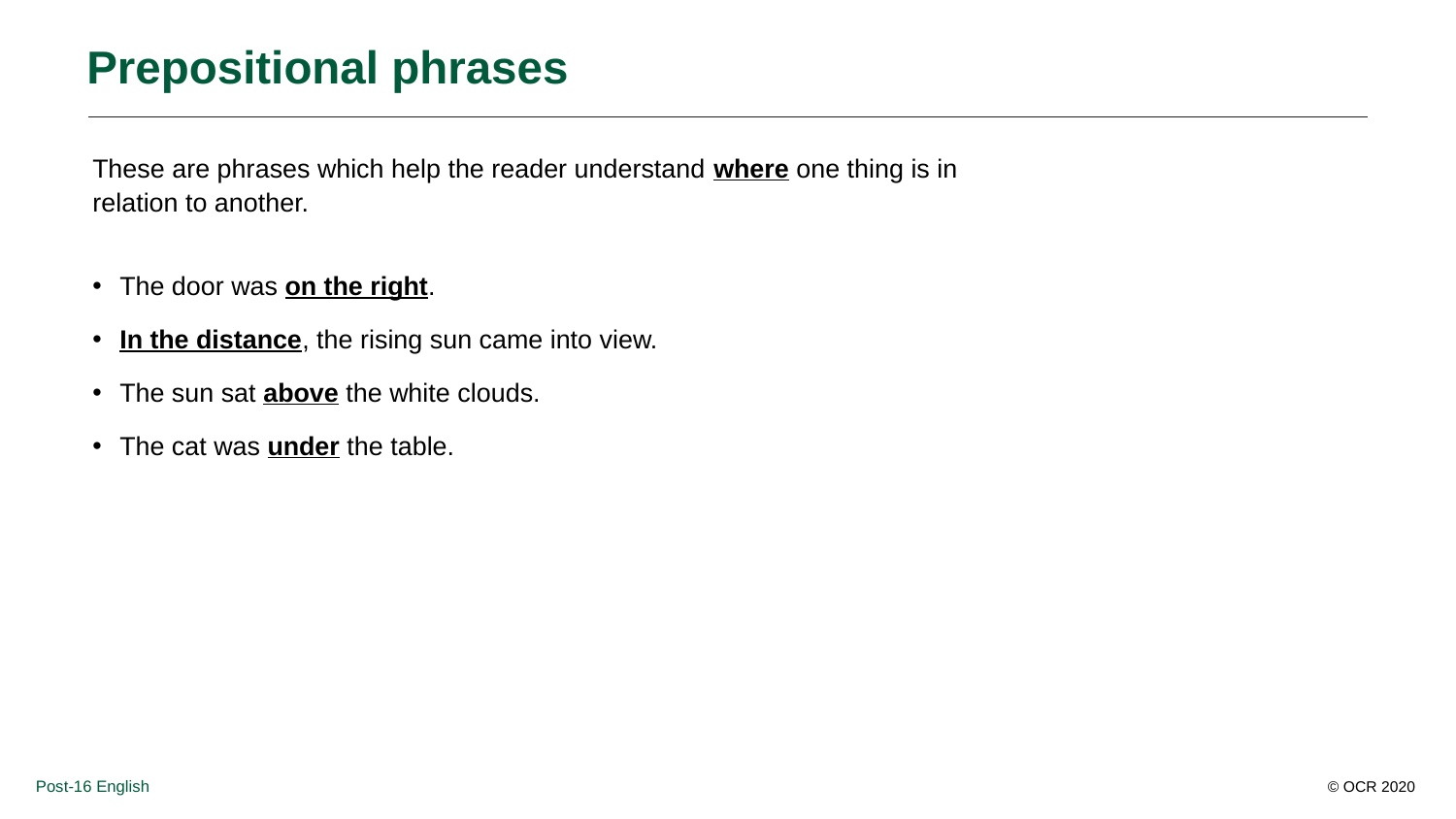

# Prepositional phrases

These are phrases which help the reader understand where one thing is in relation to another.

The door was on the right.
In the distance, the rising sun came into view.
The sun sat above the white clouds.
The cat was under the table.
Post-16 English
© OCR 2020